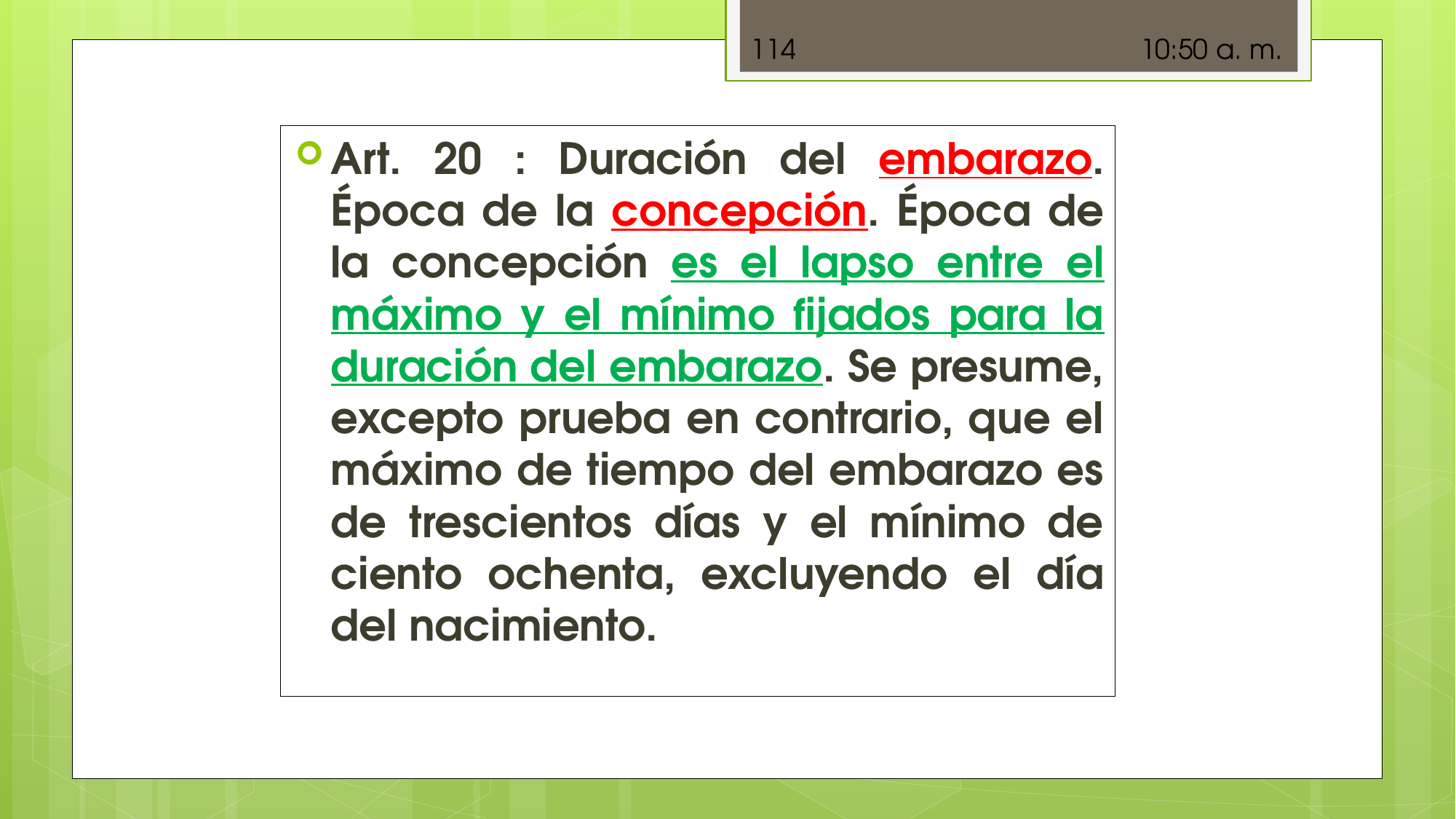

114
10:50 a. m.
Art. 20 : Duración del embarazo. Época de la concepción. Época de la concepción es el lapso entre el máximo y el mínimo fijados para la duración del embarazo. Se presume, excepto prueba en contrario, que el máximo de tiempo del embarazo es de trescientos días y el mínimo de ciento ochenta, excluyendo el día del nacimiento.